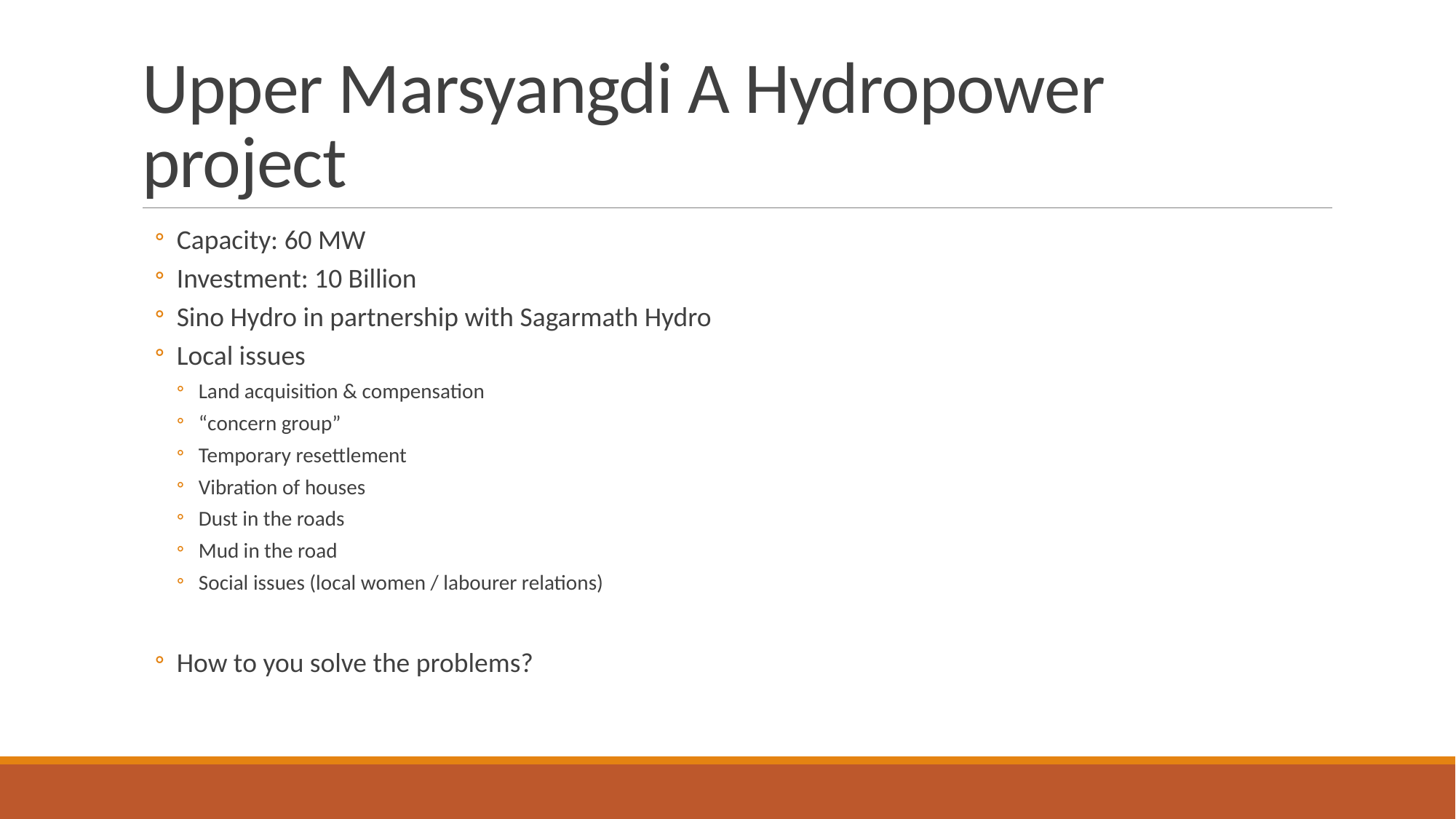

# Upper Marsyangdi A Hydropower project
Capacity: 60 MW
Investment: 10 Billion
Sino Hydro in partnership with Sagarmath Hydro
Local issues
Land acquisition & compensation
“concern group”
Temporary resettlement
Vibration of houses
Dust in the roads
Mud in the road
Social issues (local women / labourer relations)

How to you solve the problems?